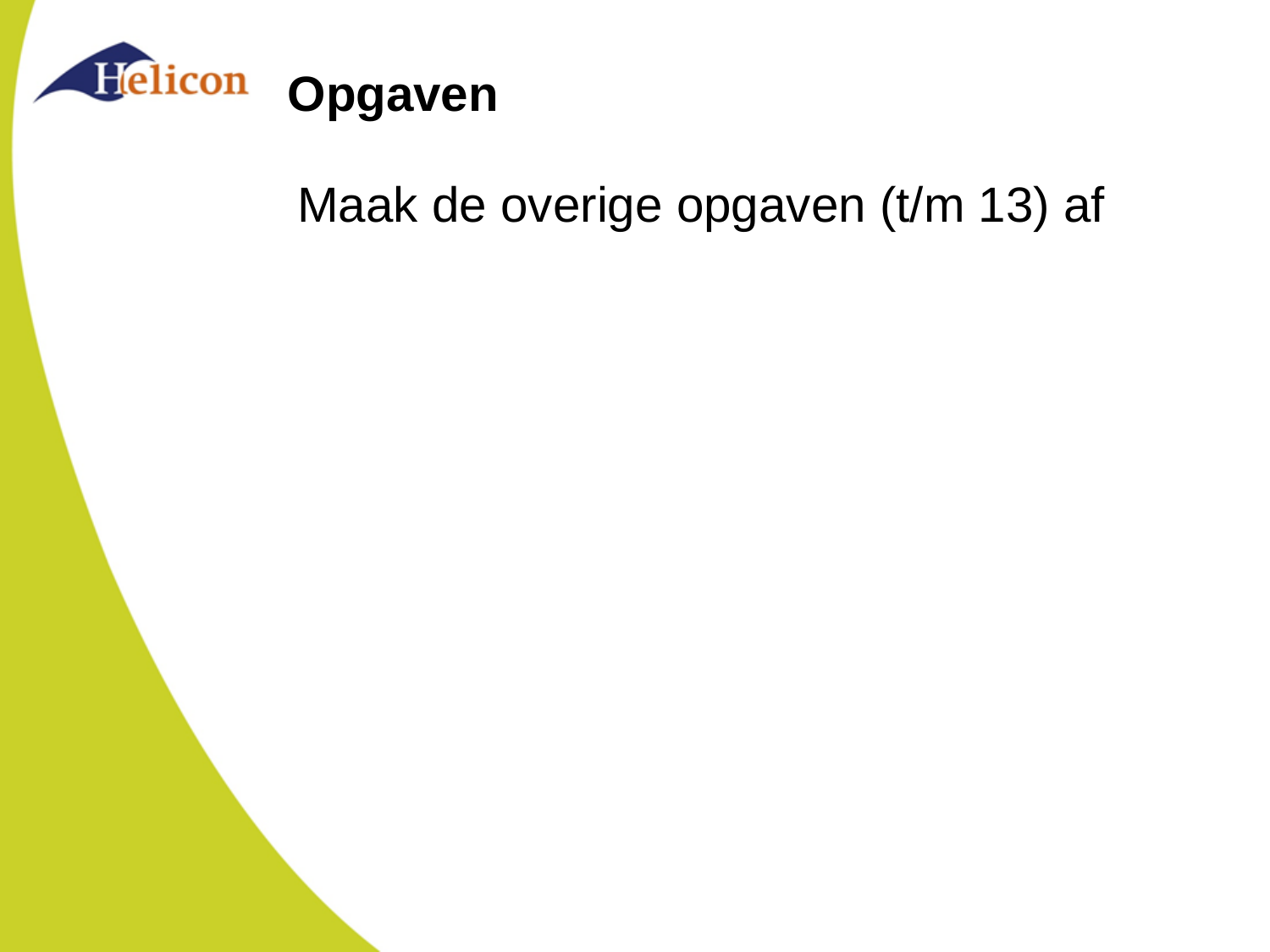

# Opgaven
Maak de overige opgaven (t/m 13) af